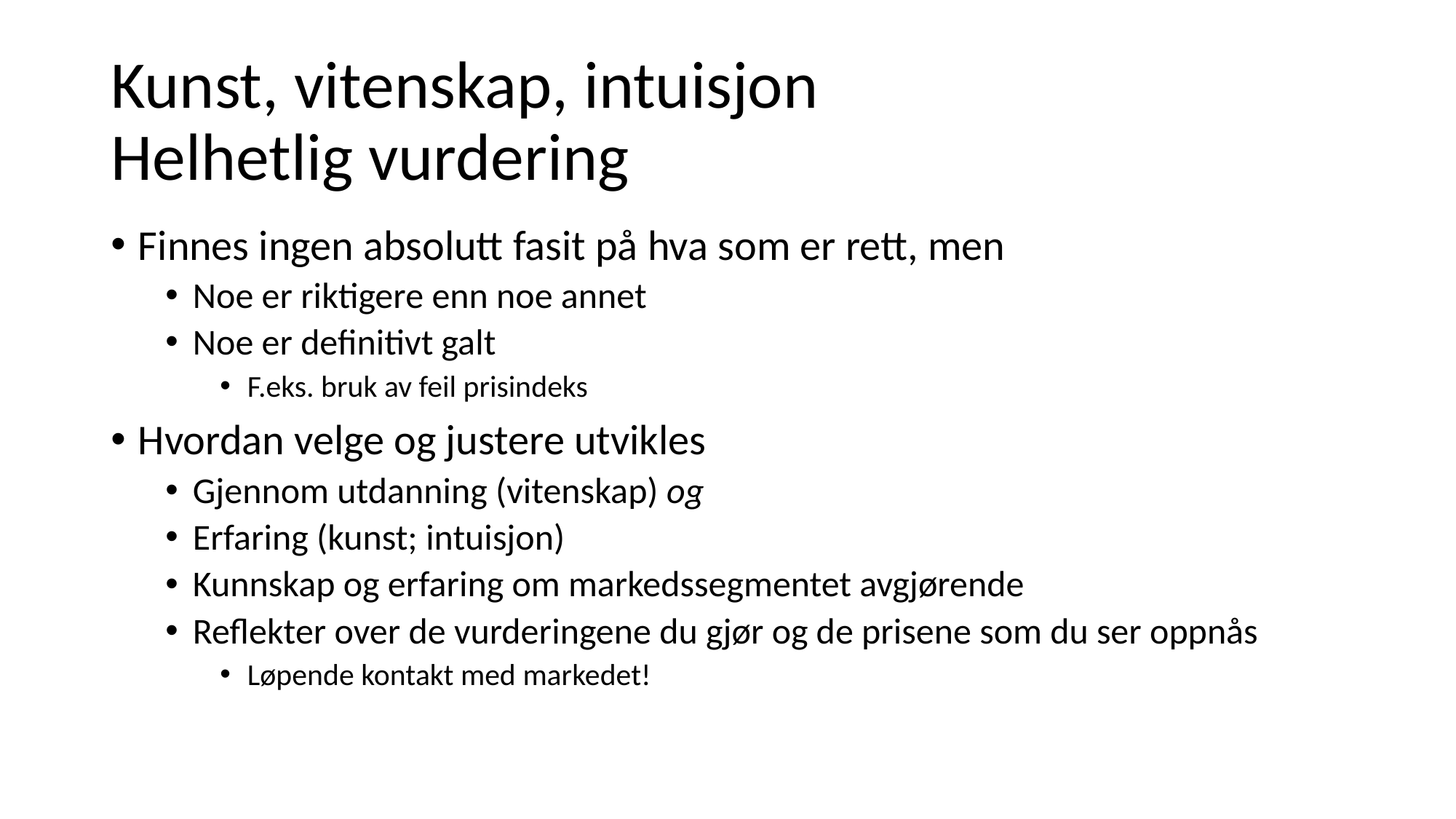

# Kunst, vitenskap, intuisjon Helhetlig vurdering
Finnes ingen absolutt fasit på hva som er rett, men
Noe er riktigere enn noe annet
Noe er definitivt galt
F.eks. bruk av feil prisindeks
Hvordan velge og justere utvikles
Gjennom utdanning (vitenskap) og
Erfaring (kunst; intuisjon)
Kunnskap og erfaring om markedssegmentet avgjørende
Reflekter over de vurderingene du gjør og de prisene som du ser oppnås
Løpende kontakt med markedet!